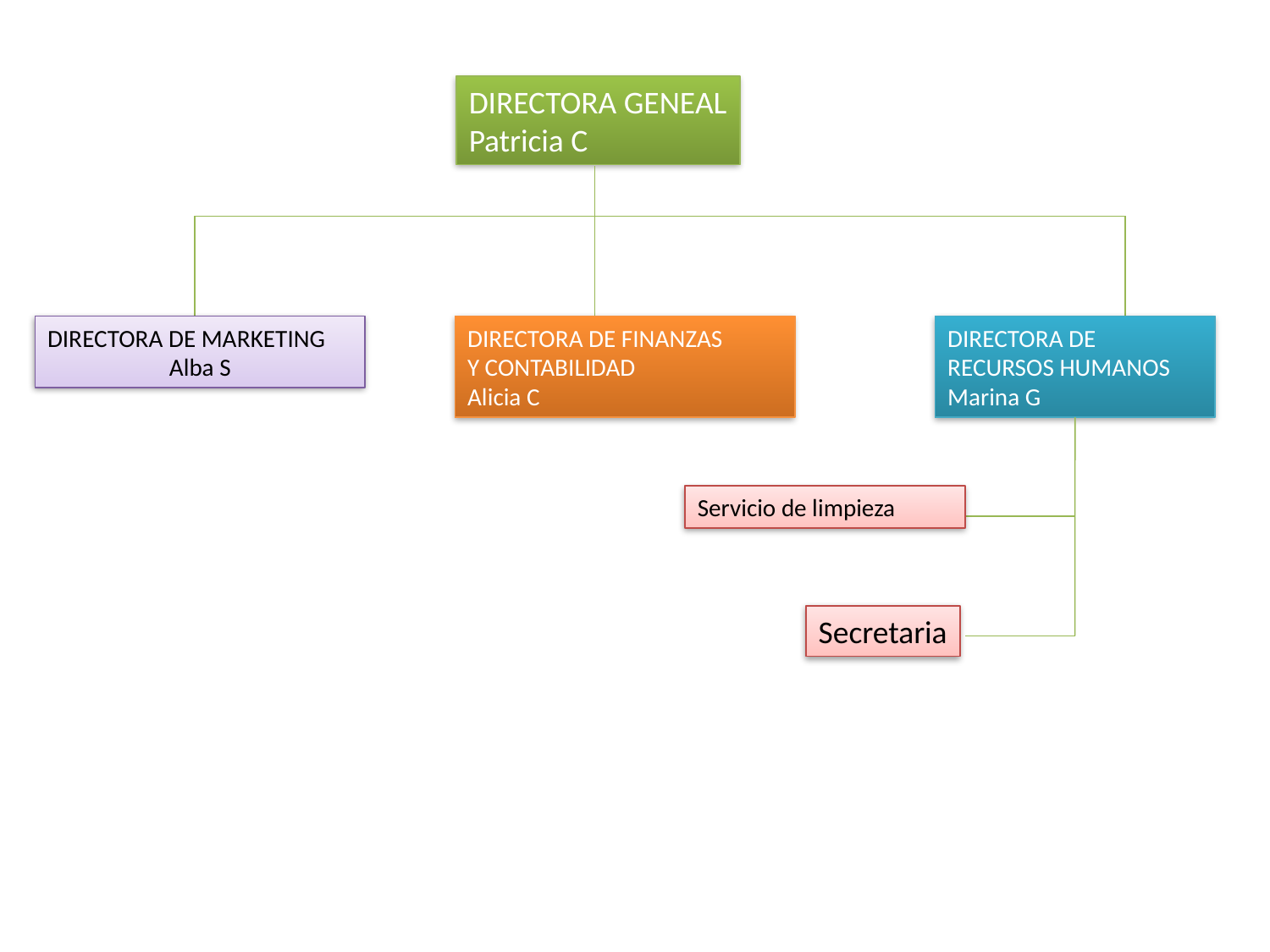

DIRECTORA GENEAL
Patricia C
DIRECTORA DE MARKETING
Alba S
DIRECTORA DE FINANZAS
Y CONTABILIDAD
Alicia C
DIRECTORA DE
RECURSOS HUMANOS
Marina G
Servicio de limpieza
Secretaria